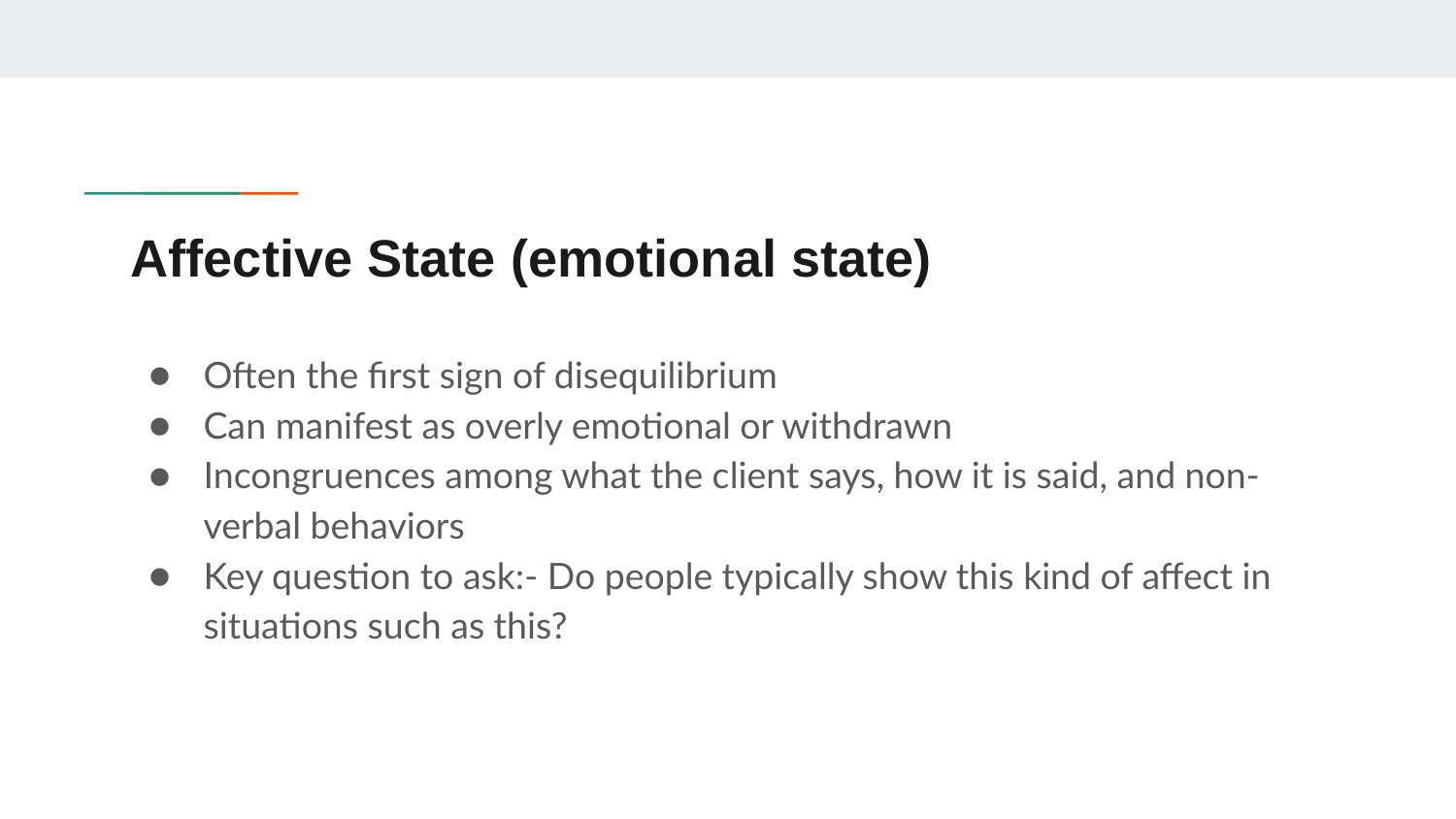

# Affective State (emotional state)
Often the first sign of disequilibrium
Can manifest as overly emotional or withdrawn
Incongruences among what the client says, how it is said, and non-verbal behaviors
Key question to ask:- Do people typically show this kind of affect in situations such as this?